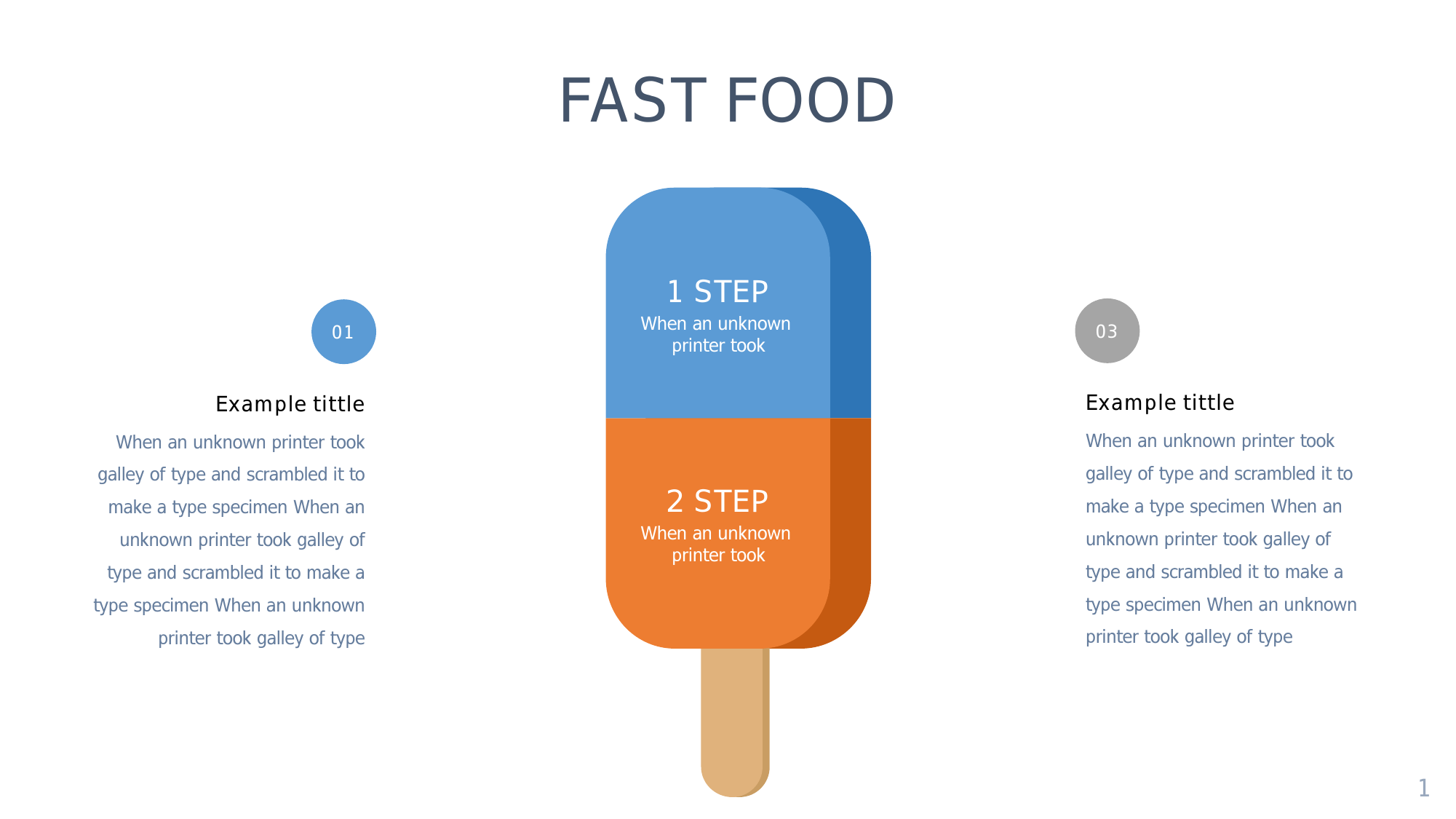

# FAST FOOD

1 STEP
When an unknown
printer took
2 STEP
When an unknown
printer took
03
Example tittle
When an unknown printer took galley of type and scrambled it to make a type specimen When an unknown printer took galley of type and scrambled it to make a type specimen When an unknown printer took galley of type
01
Example tittle
When an unknown printer took galley of type and scrambled it to make a type specimen When an unknown printer took galley of type and scrambled it to make a type specimen When an unknown printer took galley of type